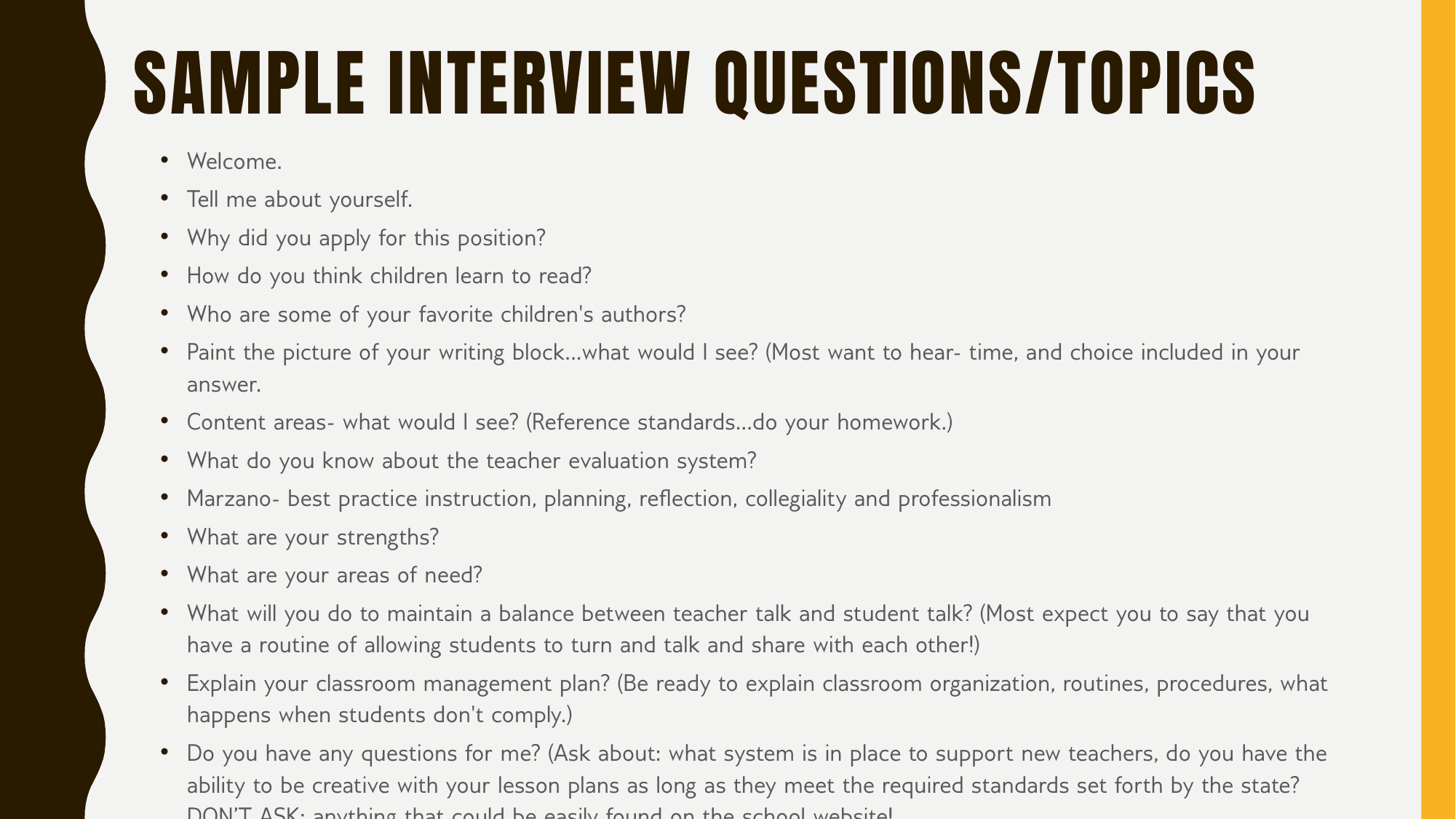

# Sample Interview Questions/topics
Welcome.
Tell me about yourself.
Why did you apply for this position?
How do you think children learn to read?
Who are some of your favorite children's authors?
Paint the picture of your writing block...what would I see? (Most want to hear- time, and choice included in your answer.
Content areas- what would I see? (Reference standards...do your homework.)
What do you know about the teacher evaluation system?
Marzano- best practice instruction, planning, reflection, collegiality and professionalism
What are your strengths?
What are your areas of need?
What will you do to maintain a balance between teacher talk and student talk? (Most expect you to say that you have a routine of allowing students to turn and talk and share with each other!)
Explain your classroom management plan? (Be ready to explain classroom organization, routines, procedures, what happens when students don't comply.)
Do you have any questions for me? (Ask about: what system is in place to support new teachers, do you have the ability to be creative with your lesson plans as long as they meet the required standards set forth by the state? DON’T ASK: anything that could be easily found on the school website!